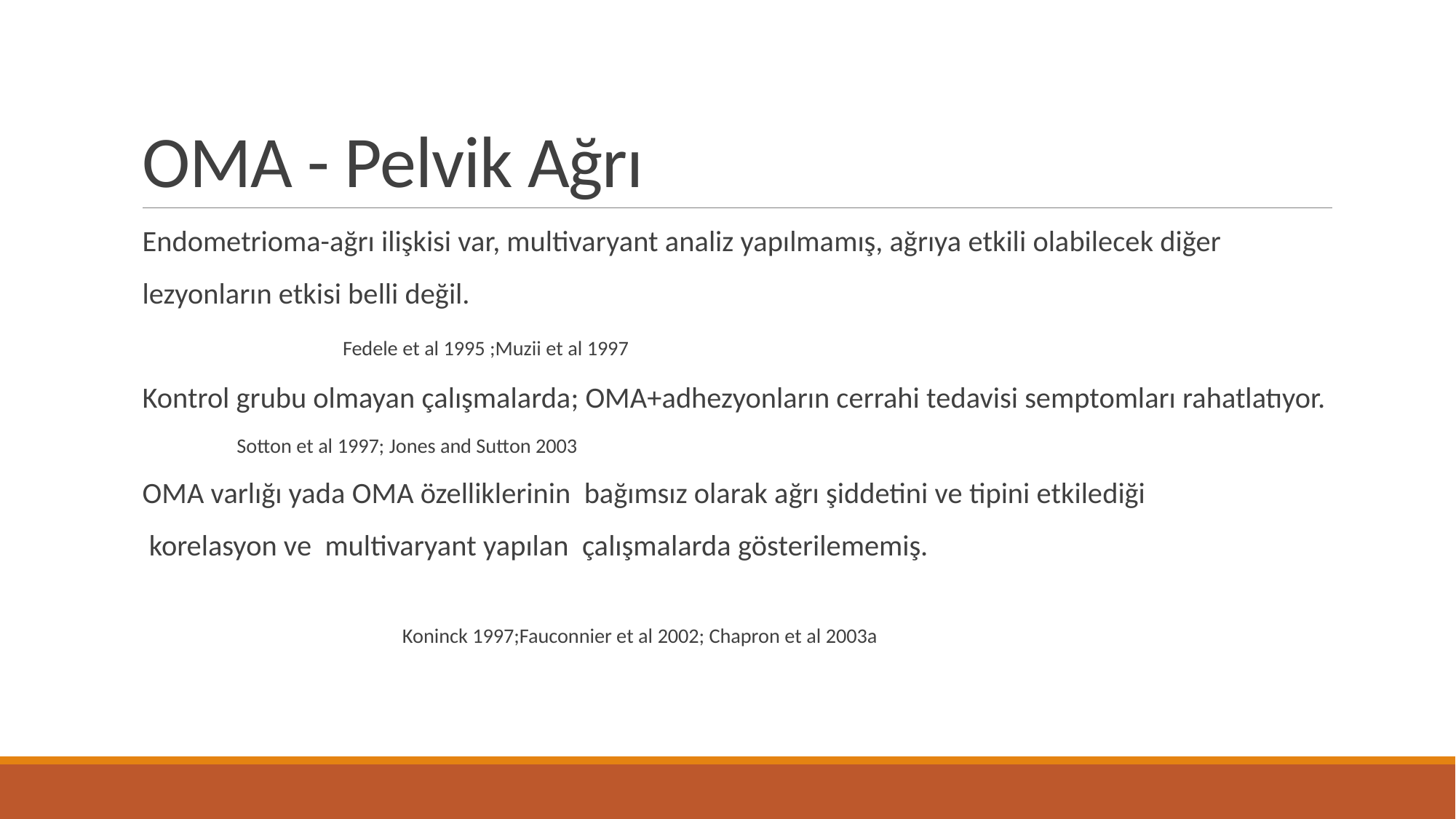

# OMA - Pelvik Ağrı
Endometrioma-ağrı ilişkisi var, multivaryant analiz yapılmamış, ağrıya etkili olabilecek diğer
lezyonların etkisi belli değil.
											 								Fedele et al 1995 ;Muzii et al 1997
Kontrol grubu olmayan çalışmalarda; OMA+adhezyonların cerrahi tedavisi semptomları rahatlatıyor.
																		Sotton et al 1997; Jones and Sutton 2003
OMA varlığı yada OMA özelliklerinin  bağımsız olarak ağrı şiddetini ve tipini etkilediği
 korelasyon ve  multivaryant yapılan  çalışmalarda gösterilememiş.

					                                   Koninck 1997;Fauconnier et al 2002; Chapron et al 2003a